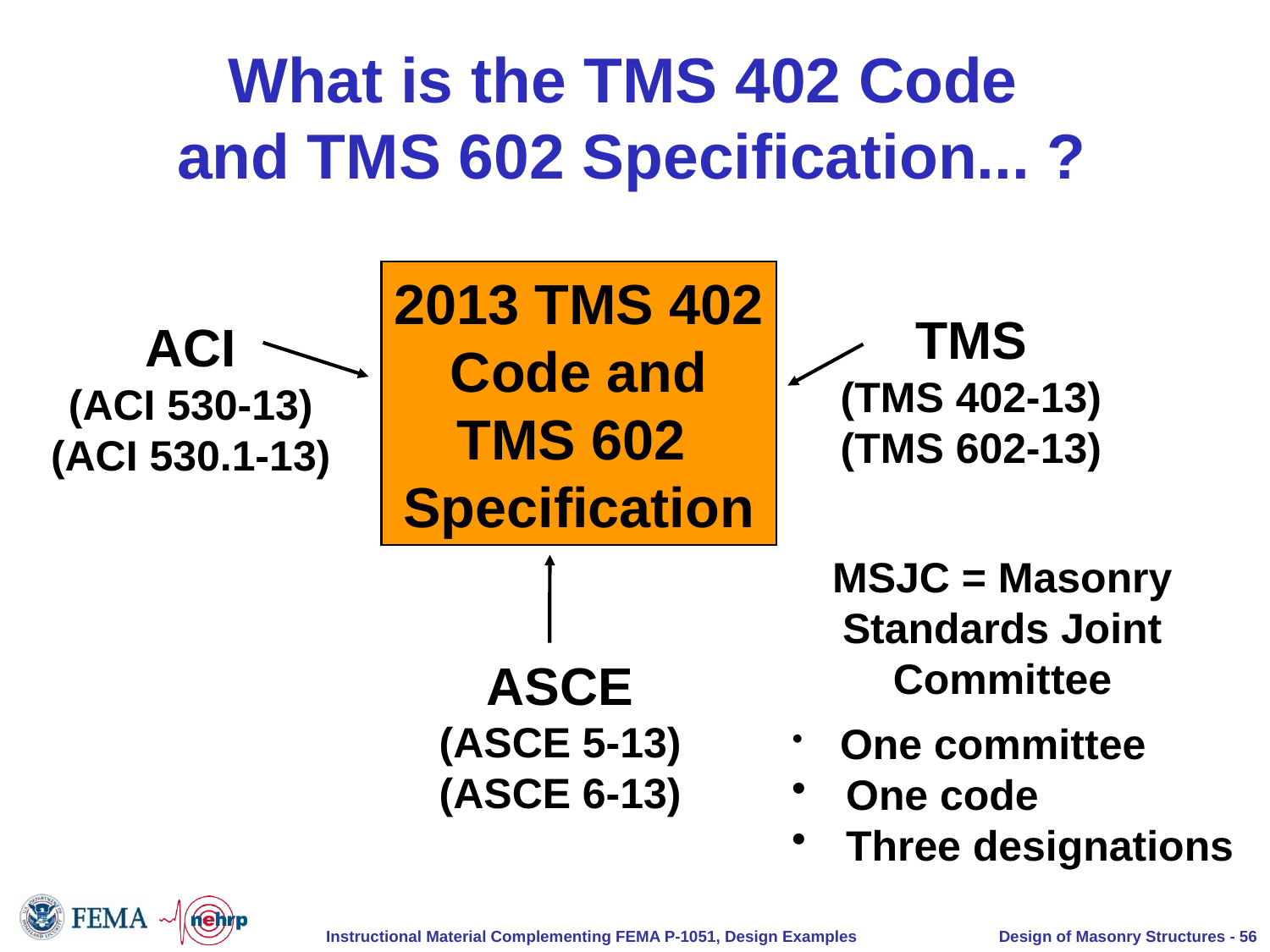

# What is the TMS 402 Code and TMS 602 Specification... ?
2013 TMS 402
Code and
TMS 602
Specification
TMS
(TMS 402-13)
(TMS 602-13)
ACI
(ACI 530-13)
(ACI 530.1-13)

MSJC = Masonry Standards Joint Committee

ASCE
(ASCE 5-13)
(ASCE 6-13)
  One committee
  One code
  Three designations
Design of Masonry Structures - 56
Instructional Material Complementing FEMA P-1051, Design Examples